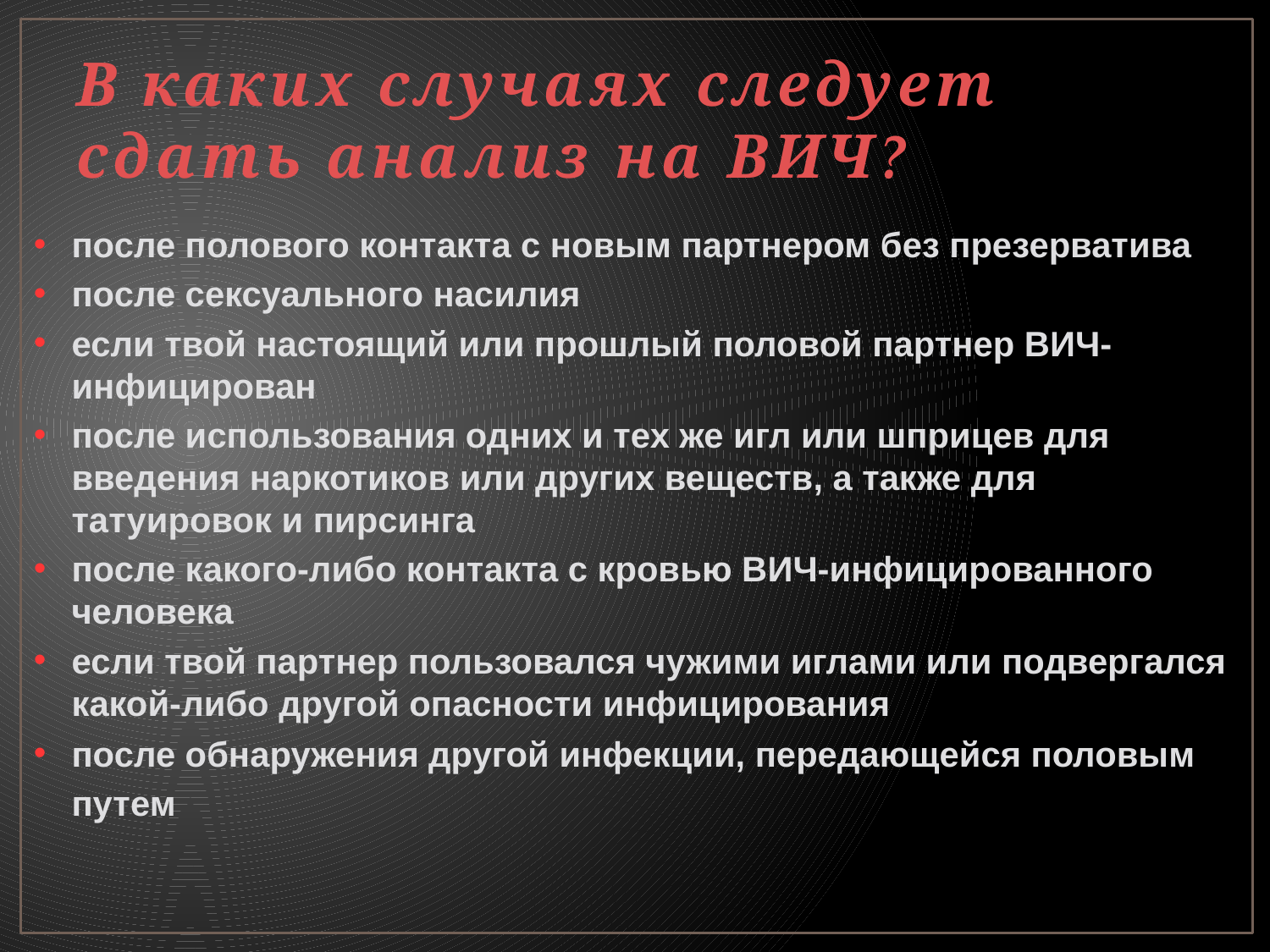

# В каких случаях следует сдать анализ на ВИЧ?
после полового контакта с новым партнером без презерватива
после сексуального насилия
если твой настоящий или прошлый половой партнер ВИЧ-инфицирован
после использования одних и тех же игл или шприцев для введения наркотиков или других веществ, а также для татуировок и пирсинга
после какого-либо контакта с кровью ВИЧ-инфицированного человека
если твой партнер пользовался чужими иглами или подвергался какой-либо другой опасности инфицирования
после обнаружения другой инфекции, передающейся половым путем